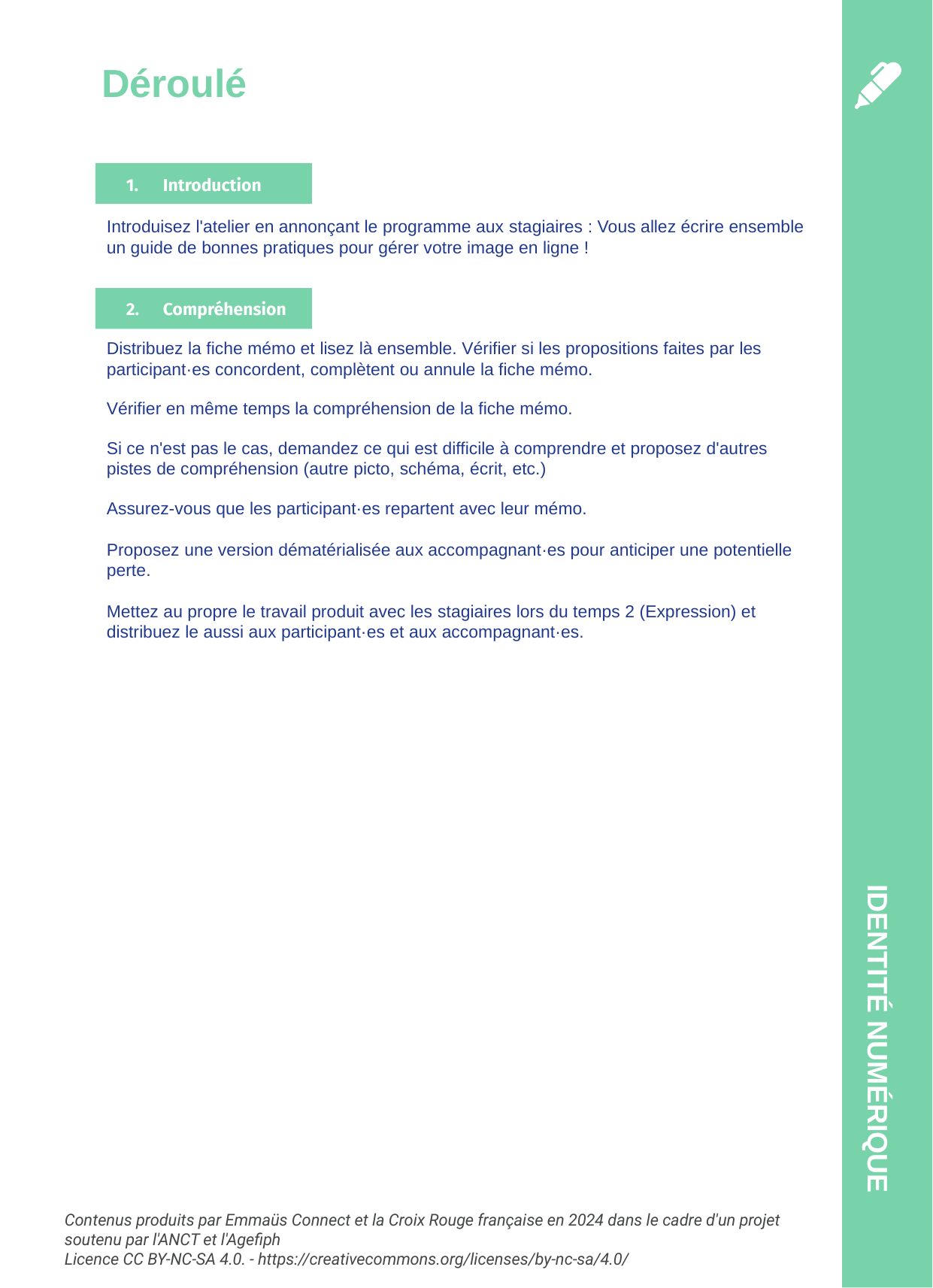

Déroulé

Introduction

Introduisez l'atelier en annonçant le programme aux stagiaires : Vous allez écrire ensemble un guide de bonnes pratiques pour gérer votre image en ligne !

Compréhension
Distribuez la fiche mémo et lisez là ensemble. Vérifier si les propositions faites par les participant·es concordent, complètent ou annule la fiche mémo.
Vérifier en même temps la compréhension de la fiche mémo.
Si ce n'est pas le cas, demandez ce qui est difficile à comprendre et proposez d'autres pistes de compréhension (autre picto, schéma, écrit, etc.)
Assurez-vous que les participant·es repartent avec leur mémo.

Proposez une version dématérialisée aux accompagnant·es pour anticiper une potentielle perte.

Mettez au propre le travail produit avec les stagiaires lors du temps 2 (Expression) et distribuez le aussi aux participant·es et aux accompagnant·es.

IDENTITÉ NUMÉRIQUE